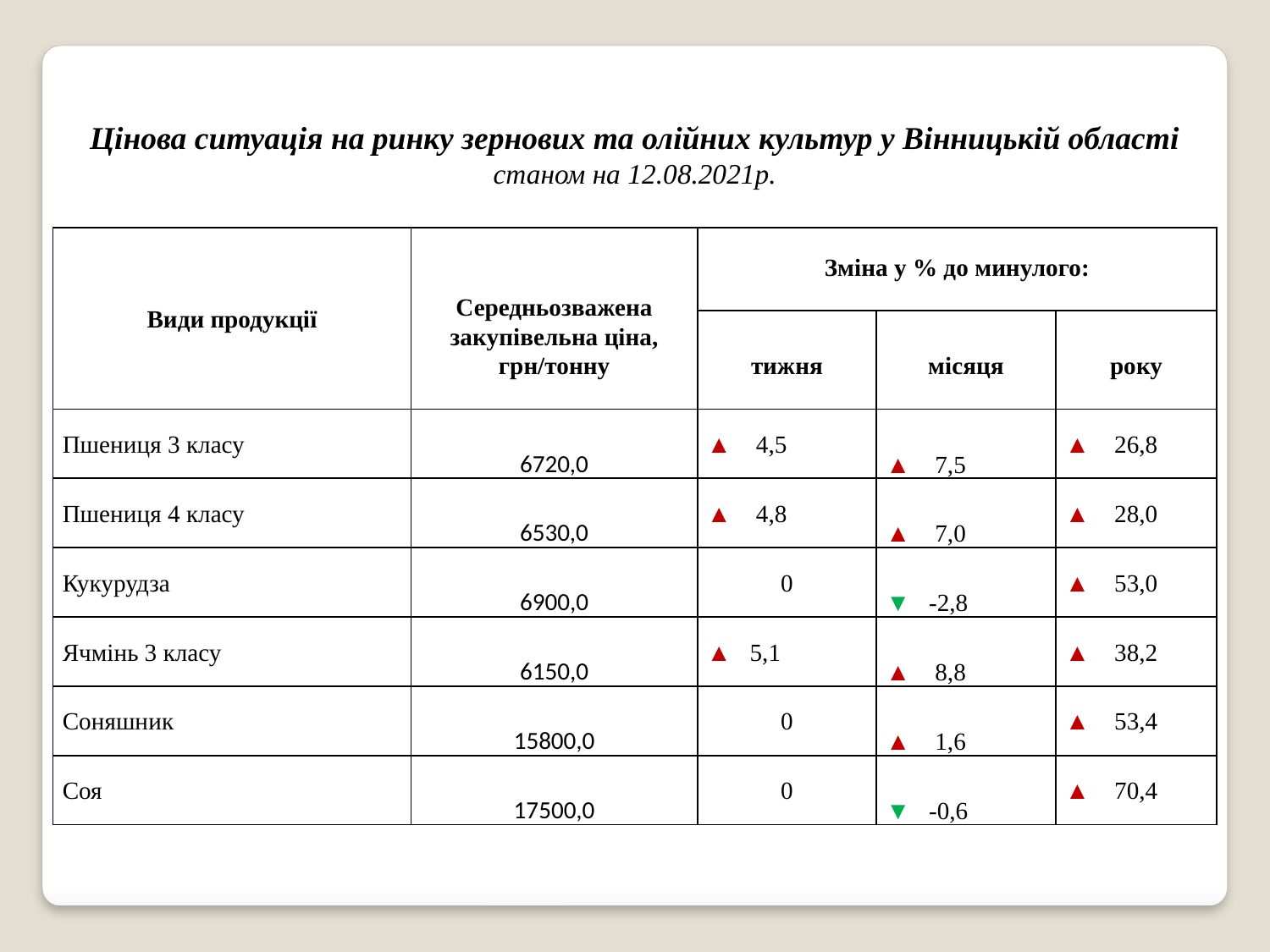

| Цінова ситуація на ринку зернових та олійних культур у Вінницькій області станом на 12.08.2021р. |  |  |  |  |
| --- | --- | --- | --- | --- |
| Види продукції | Середньозважена закупівельна ціна, грн/тонну | Зміна у % до минулого: |  |  |
|  |  | тижня | місяця | року |
| Пшениця 3 класу | 6720,0 | ▲ 4,5 | ▲ 7,5 | ▲ 26,8 |
| Пшениця 4 класу | 6530,0 | ▲ 4,8 | ▲ 7,0 | ▲ 28,0 |
| Кукурудза | 6900,0 | 0 | ▼ -2,8 | ▲ 53,0 |
| Ячмінь 3 класу | 6150,0 | ▲ 5,1 | ▲ 8,8 | ▲ 38,2 |
| Соняшник | 15800,0 | 0 | ▲ 1,6 | ▲ 53,4 |
| Соя | 17500,0 | 0 | ▼ -0,6 | ▲ 70,4 |